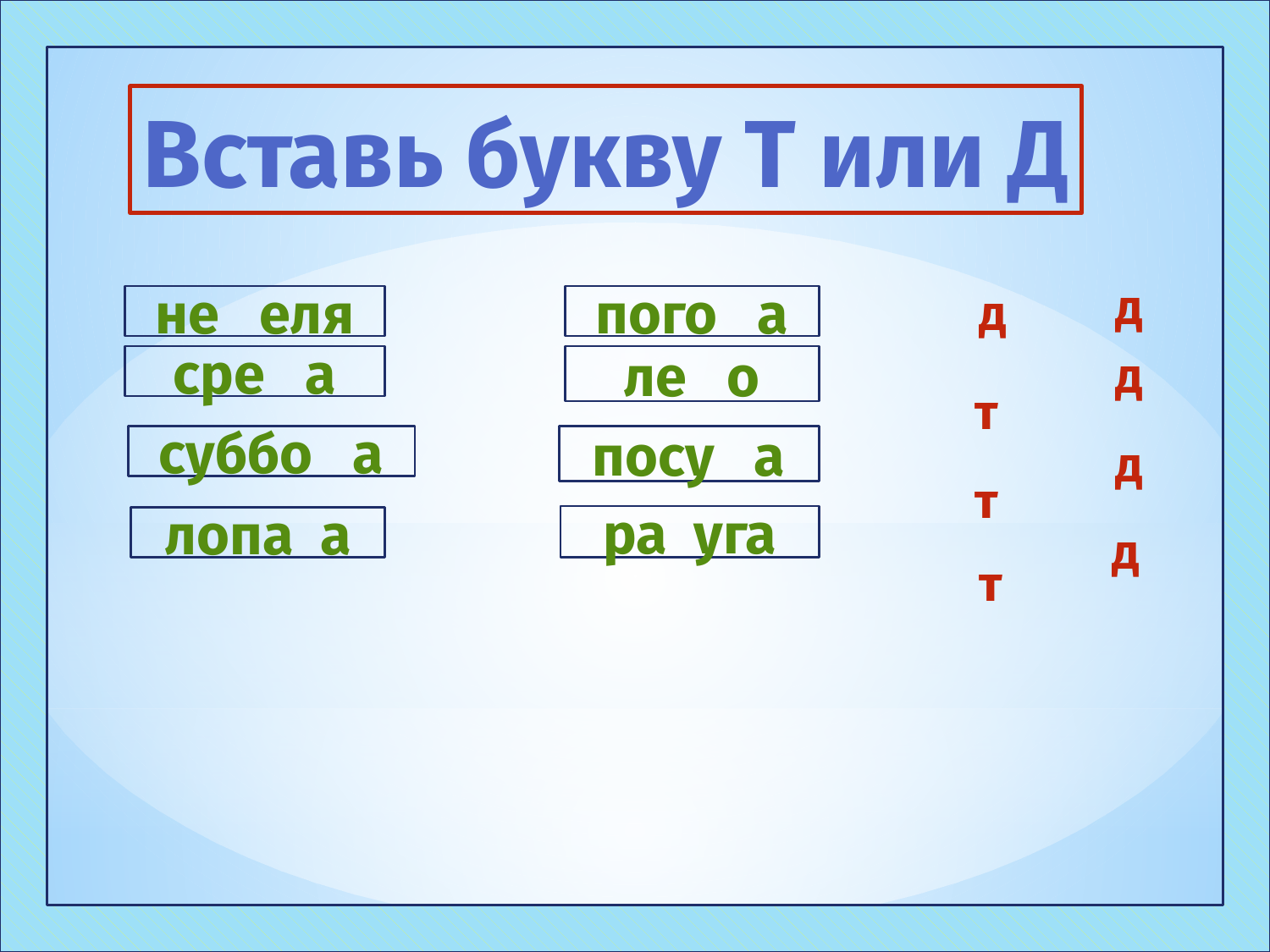

Вставь букву Т или Д
д
д
не   еля
пого   а
д
сре   а
ле   о
т
суббо   а
посу   а
д
т
ра  уга
лопа  а
д
т
#